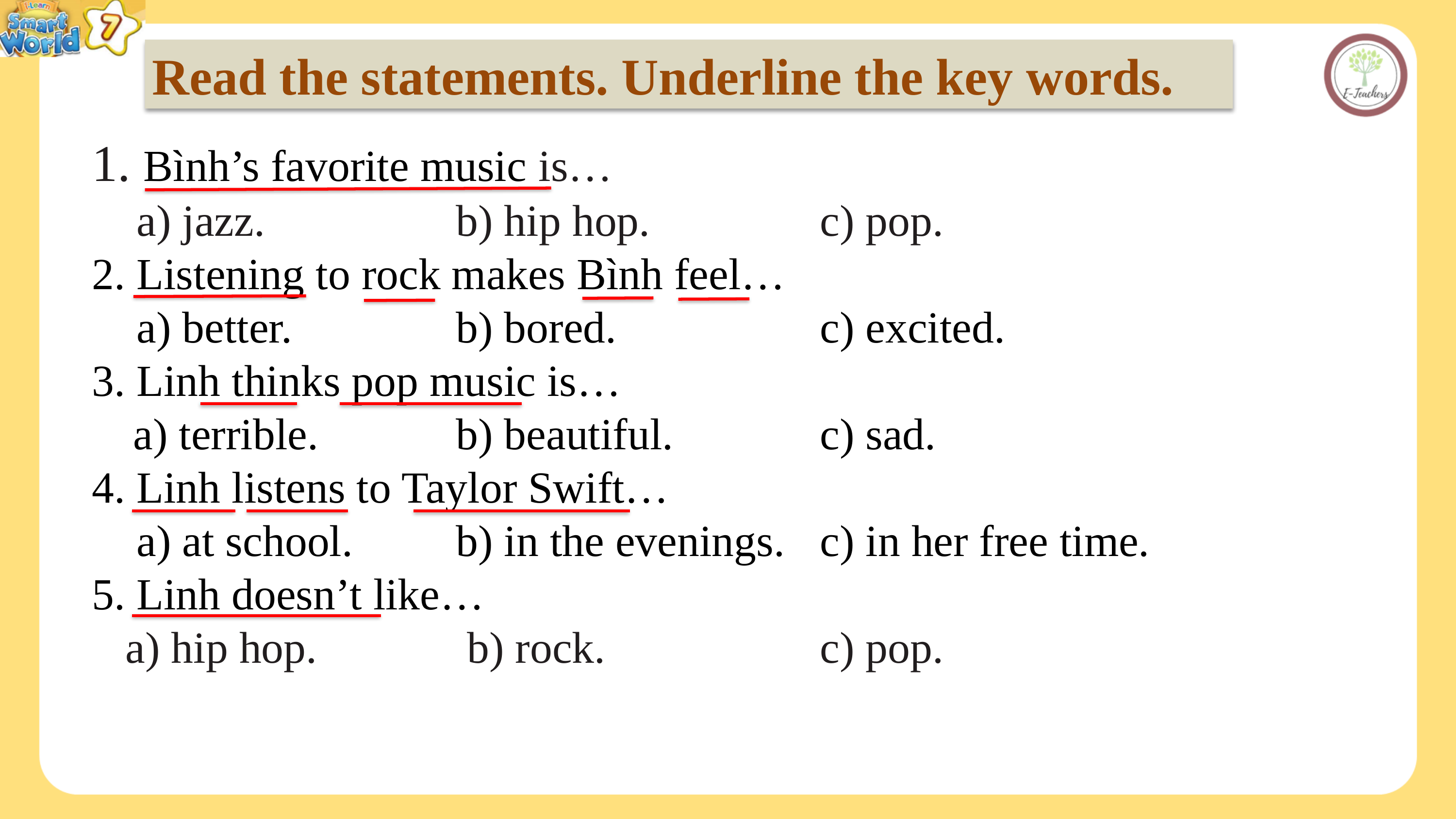

Read the statements. Underline the key words.
1. Bình’s favorite music is…
    a) jazz.       		b) hip hop.    		c) pop.
2. Listening to rock makes Bình feel…
    a) better.  		b) bored. 			c) excited.
3. Linh thinks pop music is…
	a) terrible.		b) beautiful. 		c) sad.
4. Linh listens to Taylor Swift…
    a) at school.   	b) in the evenings.  	c) in her free time.
5. Linh doesn’t like…
   a) hip hop.    		 b) rock.   			c) pop.